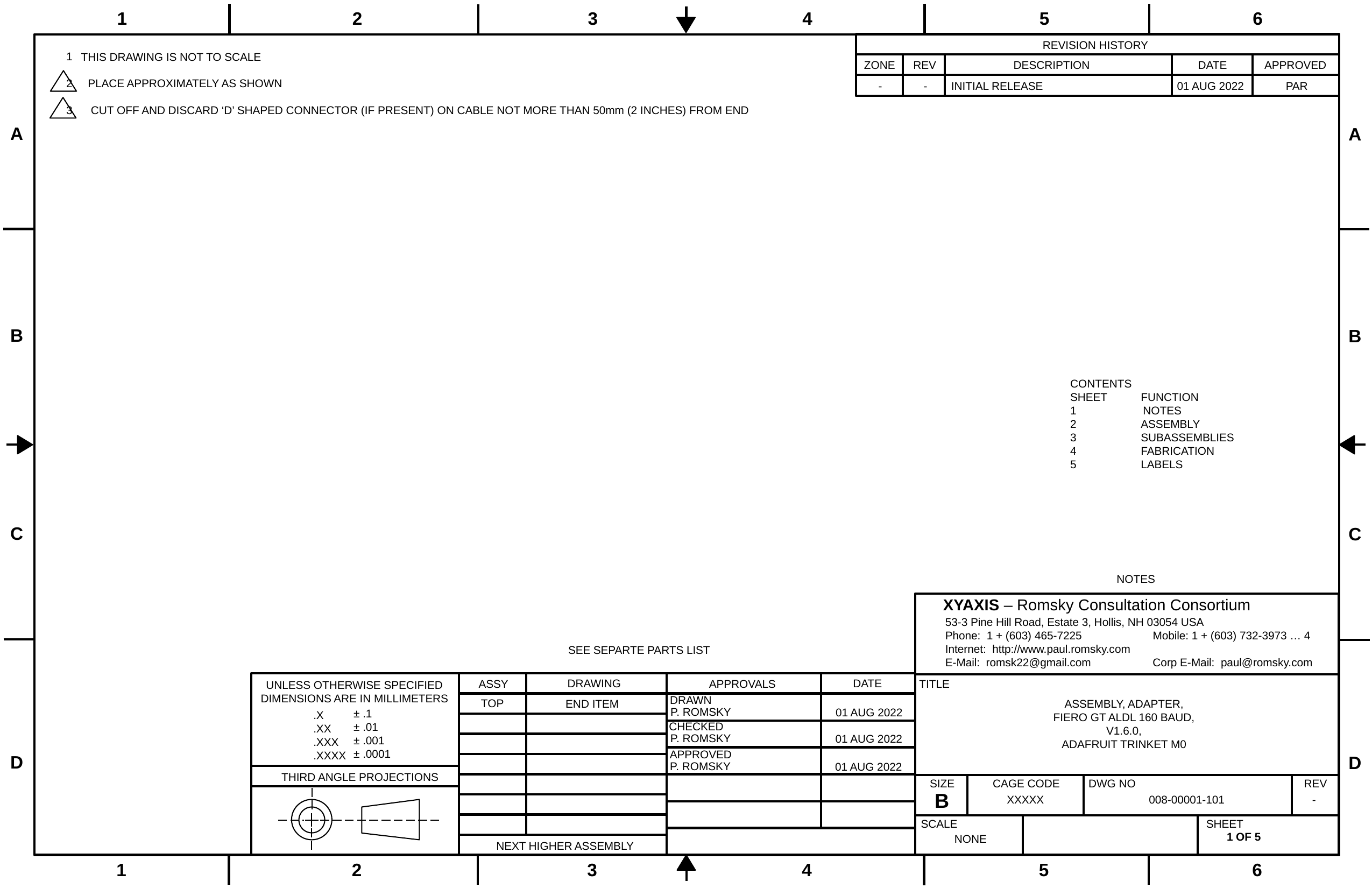

1

2     PLACE APPROXIMATELY AS SHOWN

3      CUT OFF AND DISCARD ‘D’ SHAPED CONNECTOR (IF PRESENT) ON CABLE NOT MORE THAN 50mm (2 INCHES) FROM END
THIS DRAWING IS NOT TO SCALE

-
-
INITIAL RELEASE
01 AUG 2022
PAR

CONTENTS
SHEET	FUNCTION
                 NOTES
ASSEMBLY
SUBASSEMBLIES
FABRICATION
LABELS
NOTES
SEE SEPARTE PARTS LIST
TOP
END ITEM
ASSEMBLY, ADAPTER,
FIERO GT ALDL 160 BAUD,
V1.6.0,
ADAFRUIT TRINKET M0
P. ROMSKY
01 AUG 2022
P. ROMSKY
01 AUG 2022
P. ROMSKY
01 AUG 2022
XXXXX
008-00001-101
-
NONE